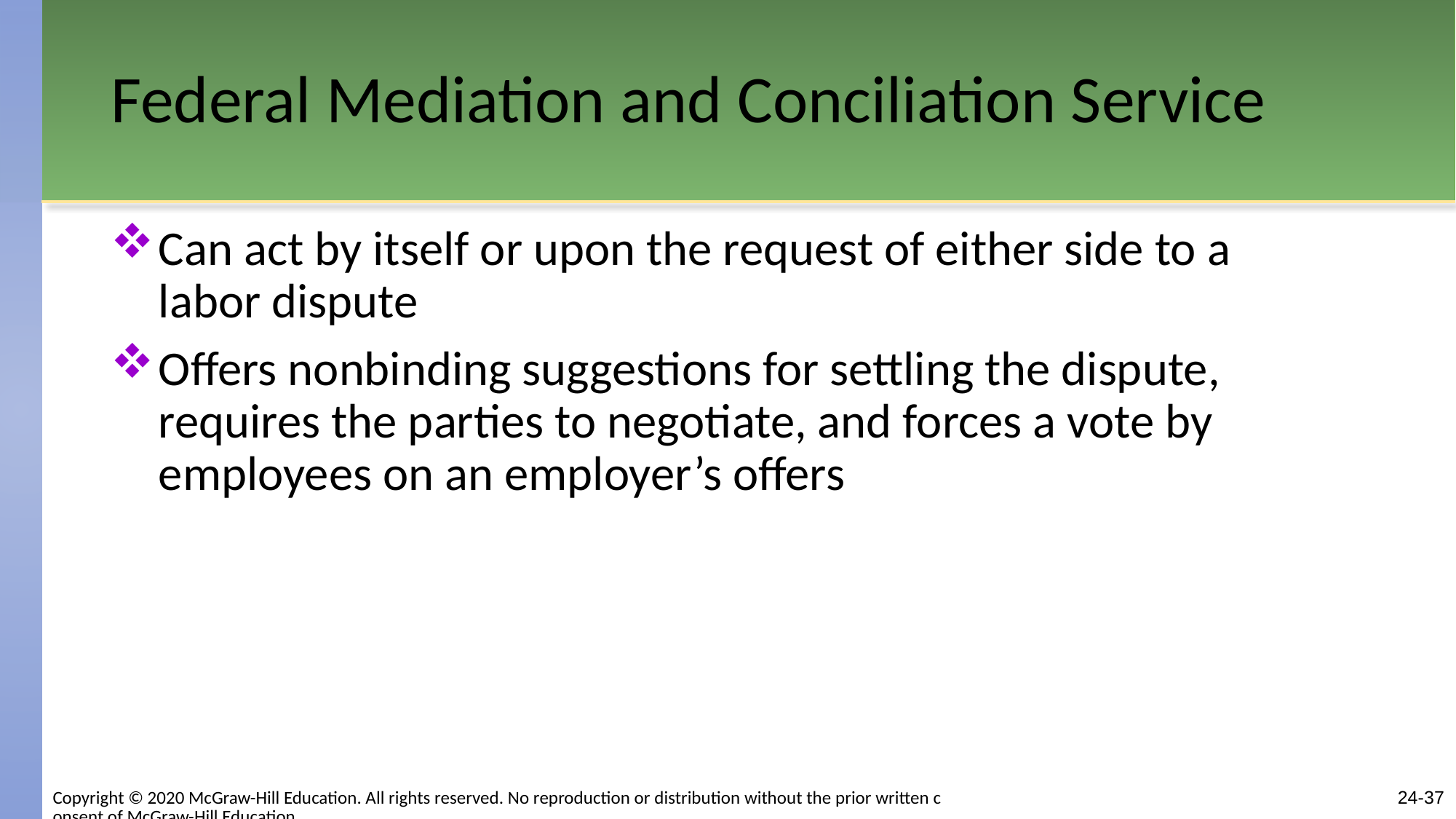

# Federal Mediation and Conciliation Service
Can act by itself or upon the request of either side to a labor dispute
Offers nonbinding suggestions for settling the dispute, requires the parties to negotiate, and forces a vote by employees on an employer’s offers
Copyright © 2020 McGraw-Hill Education. All rights reserved. No reproduction or distribution without the prior written consent of McGraw-Hill Education.
24-37